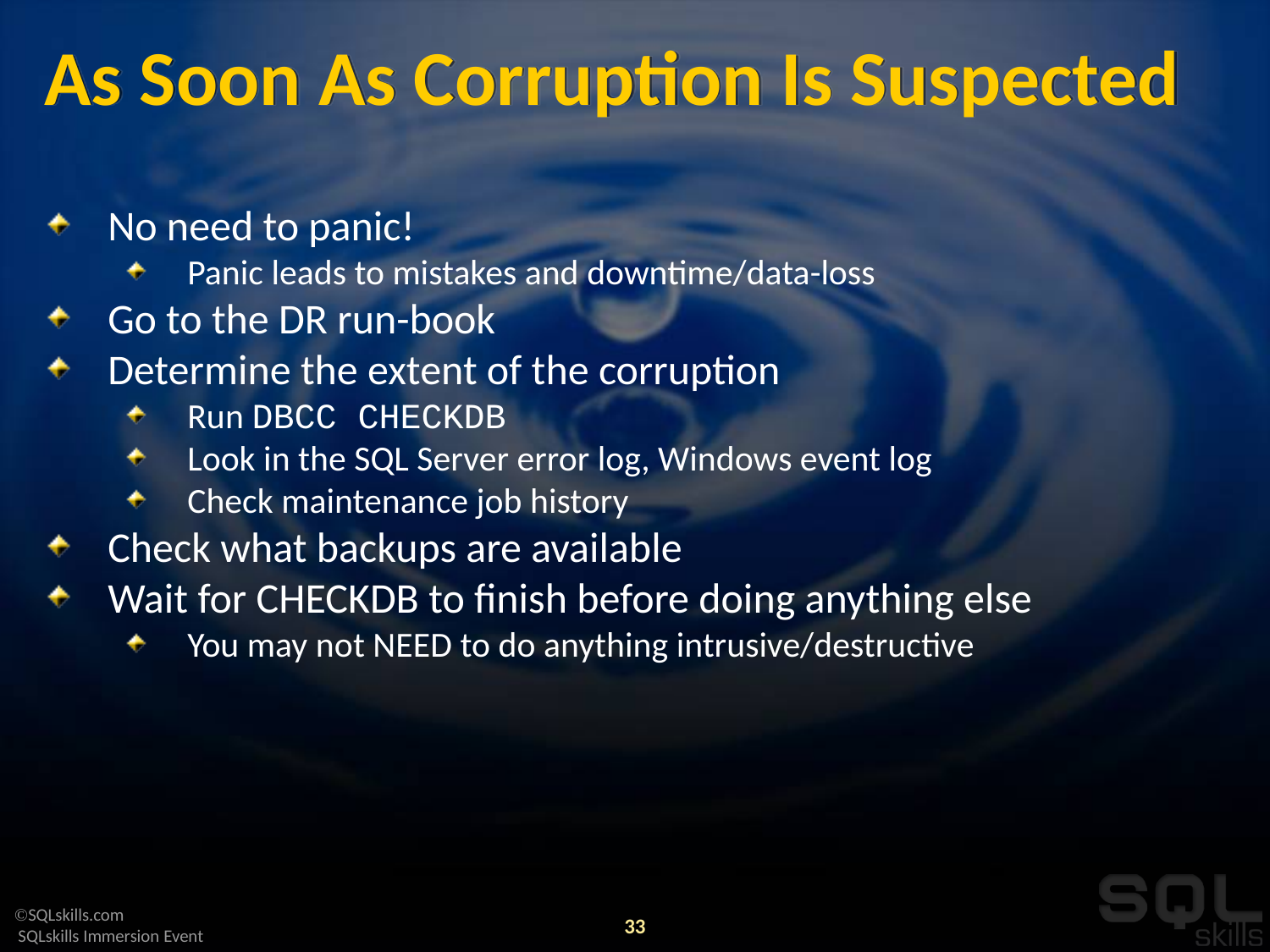

# As Soon As Corruption Is Suspected
No need to panic!
Panic leads to mistakes and downtime/data-loss
Go to the DR run-book
Determine the extent of the corruption
Run DBCC CHECKDB
Look in the SQL Server error log, Windows event log
Check maintenance job history
Check what backups are available
Wait for CHECKDB to finish before doing anything else
You may not NEED to do anything intrusive/destructive
33